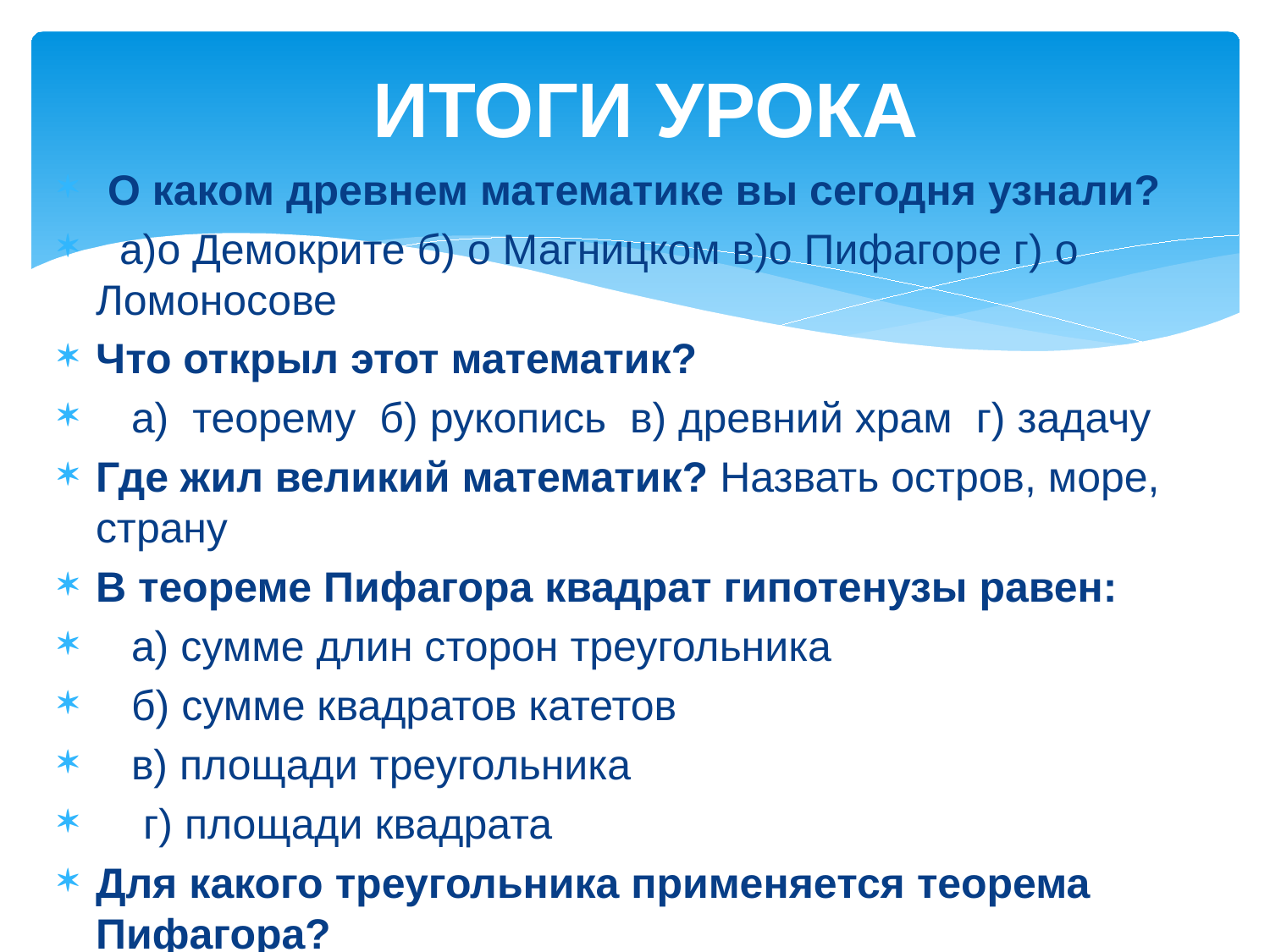

# ИТОГИ УРОКА
 О каком древнем математике вы сегодня узнали?
  а)о Демокрите б) о Магницком в)о Пифагоре г) о Ломоносове
Что открыл этот математик?
   а)  теорему  б) рукопись  в) древний храм  г) задачу
Где жил великий математик? Назвать остров, море, страну
В теореме Пифагора квадрат гипотенузы равен:
   а) сумме длин сторон треугольника
   б) сумме квадратов катетов
   в) площади треугольника
    г) площади квадрата
Для какого треугольника применяется теорема Пифагора?